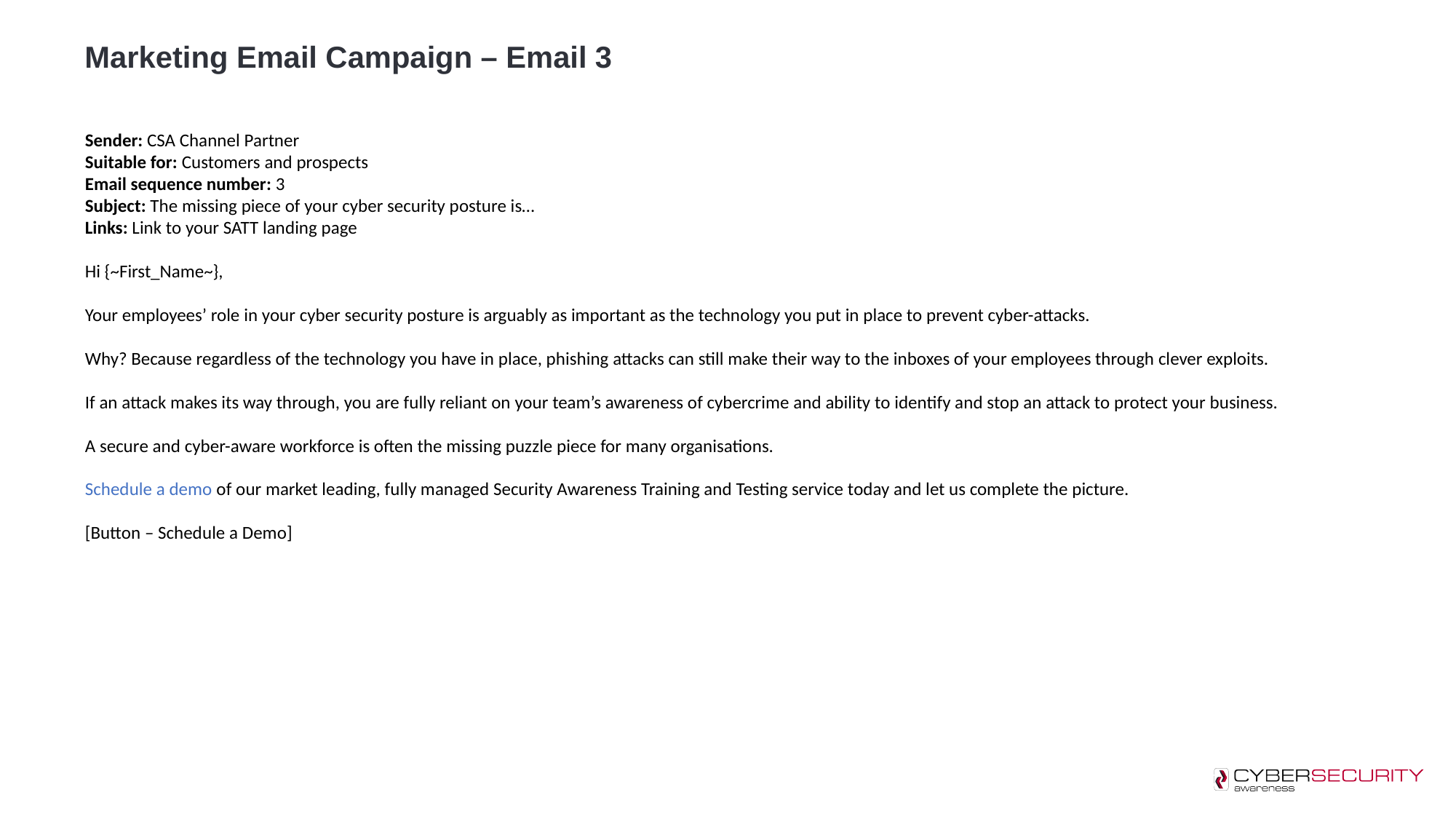

Marketing Email Campaign – Email 3
Sender: CSA Channel Partner
Suitable for: Customers and prospects
Email sequence number: 3
Subject: The missing piece of your cyber security posture is…
Links: Link to your SATT landing page

Hi {~First_Name~},

Your employees’ role in your cyber security posture is arguably as important as the technology you put in place to prevent cyber-attacks.

Why? Because regardless of the technology you have in place, phishing attacks can still make their way to the inboxes of your employees through clever exploits.

If an attack makes its way through, you are fully reliant on your team’s awareness of cybercrime and ability to identify and stop an attack to protect your business.

A secure and cyber-aware workforce is often the missing puzzle piece for many organisations.

Schedule a demo of our market leading, fully managed Security Awareness Training and Testing service today and let us complete the picture.

[Button – Schedule a Demo]